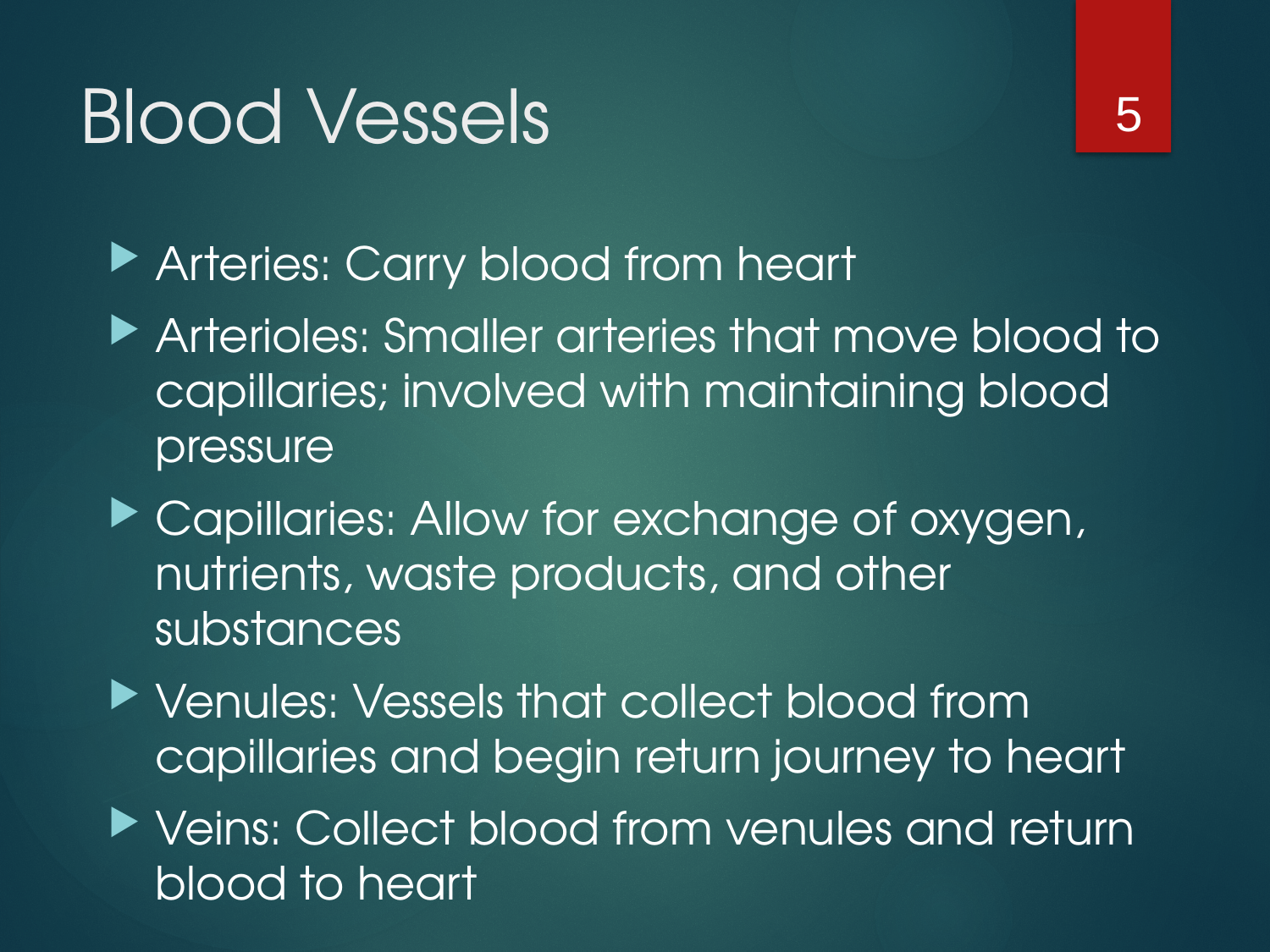

5
# Blood Vessels
Arteries: Carry blood from heart
Arterioles: Smaller arteries that move blood to capillaries; involved with maintaining blood pressure
Capillaries: Allow for exchange of oxygen, nutrients, waste products, and other substances
Venules: Vessels that collect blood from capillaries and begin return journey to heart
Veins: Collect blood from venules and return blood to heart